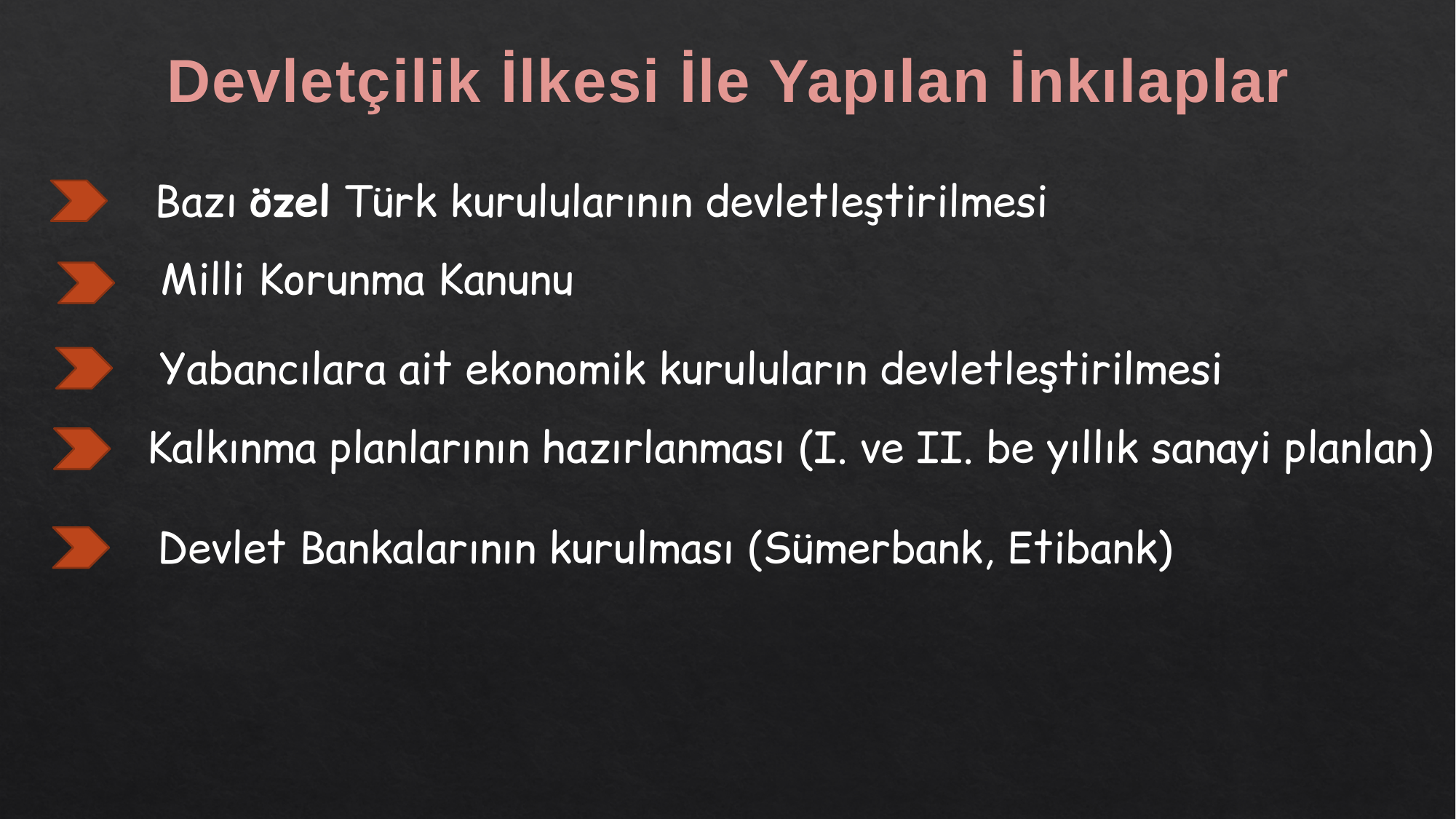

Devletçilik İlkesi İle Yapılan İnkılaplar
Bazı özel Türk kurulularının devletleştirilmesi

Milli Korunma Kanunu

Yabancılara ait ekonomik kuruluların devletleştirilmesi

Kalkınma planlarının hazırlanması (I. ve II. be yıllık sanayi planlan)

Devlet Bankalarının kurulması (Sümerbank, Etibank)